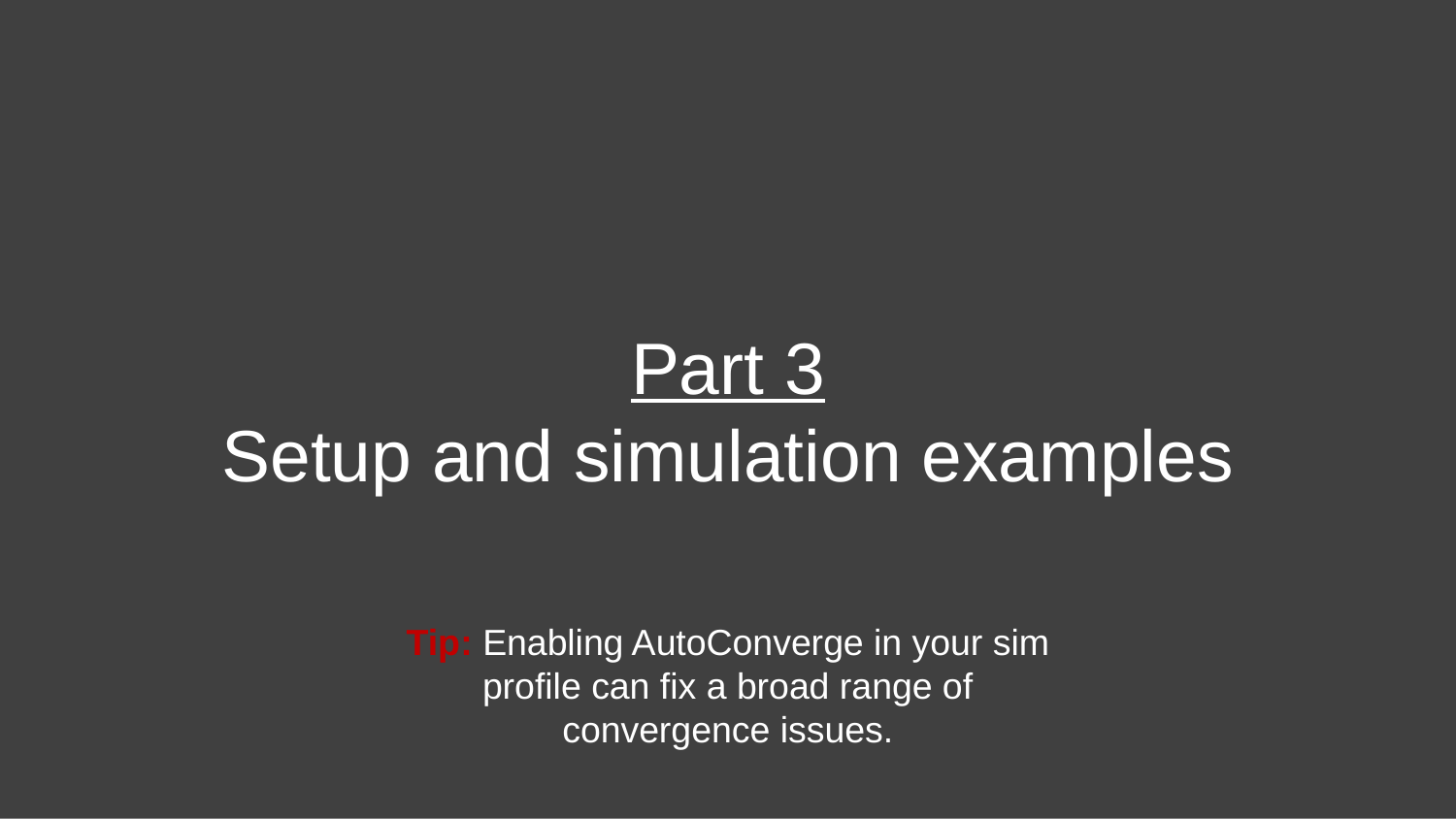

Part 3
Setup and simulation examples
#

Tip: Enabling AutoConverge in your sim profile can fix a broad range of convergence issues.
20